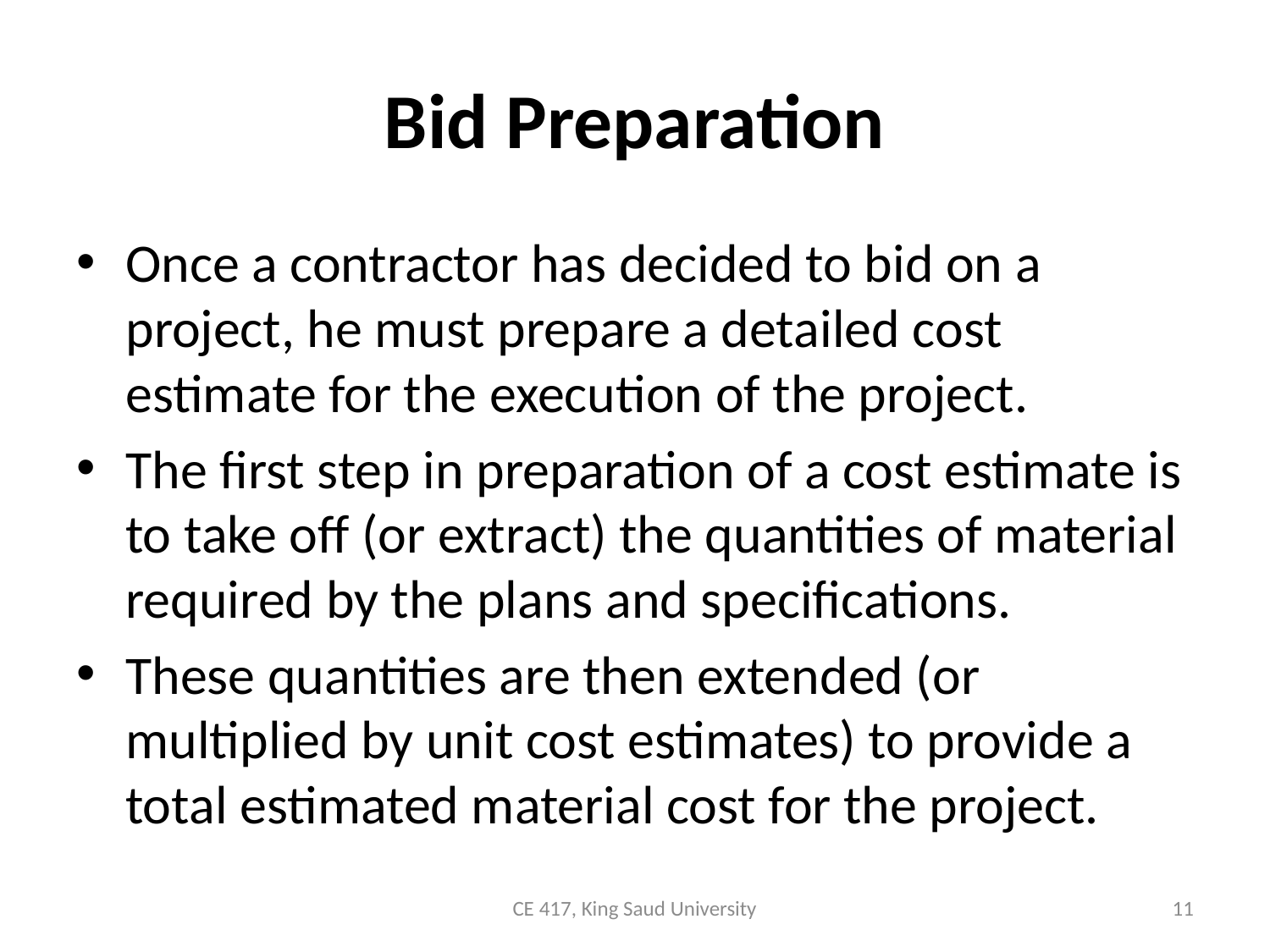

# Bid Preparation
Once a contractor has decided to bid on a project, he must prepare a detailed cost estimate for the execution of the project.
The first step in preparation of a cost estimate is to take off (or extract) the quantities of material required by the plans and specifications.
These quantities are then extended (or multiplied by unit cost estimates) to provide a total estimated material cost for the project.
CE 417, King Saud University
11